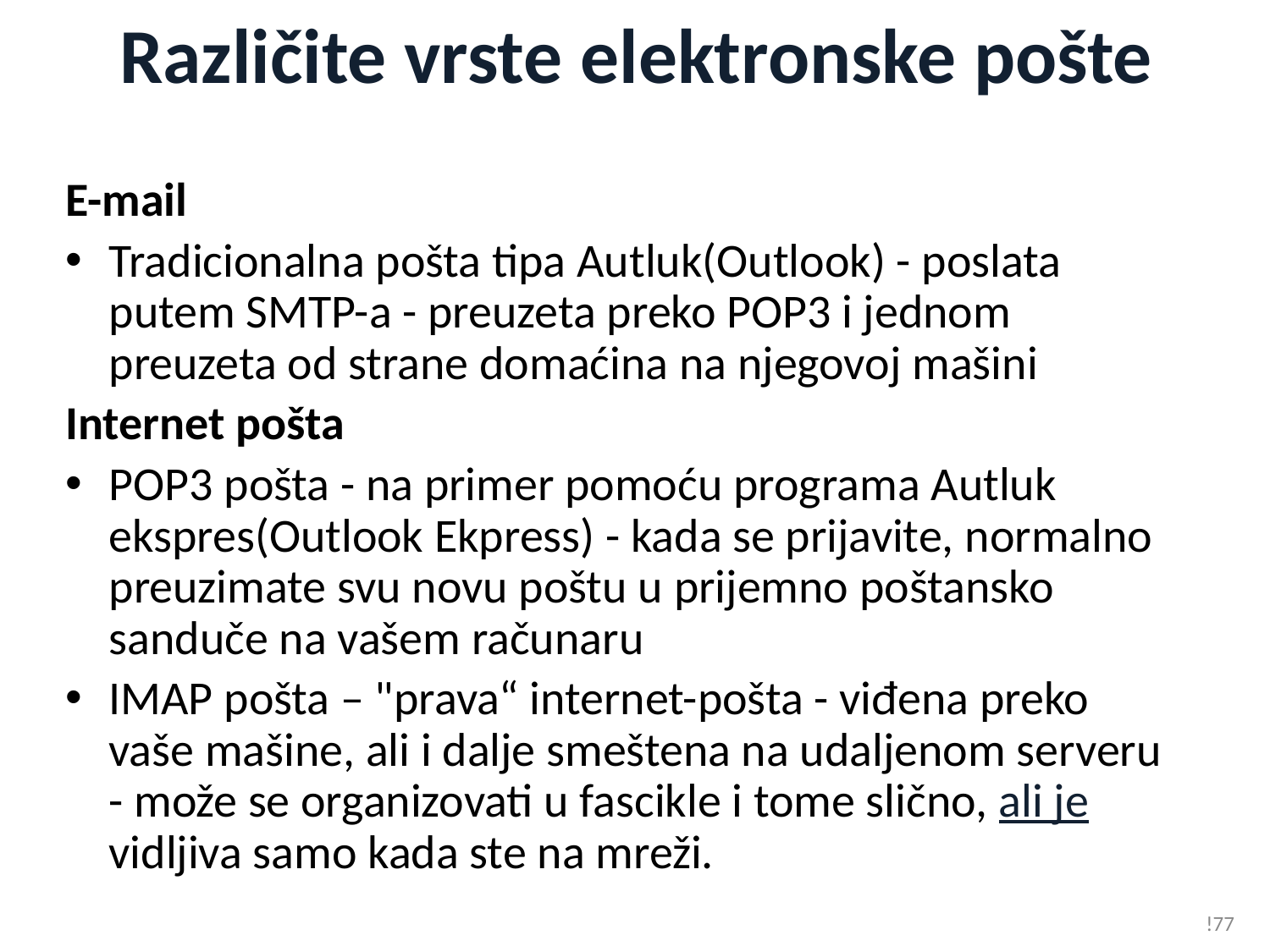

# Različite vrste elektronske pošte
E-mail
Tradicionalna pošta tipa Autluk(Outlook) - poslata putem SMTP-a - preuzeta preko POP3 i jednom preuzeta od strane domaćina na njegovoj mašini
Internet pošta
POP3 pošta - na primer pomoću programa Autluk ekspres(Outlook Ekpress) - kada se prijavite, normalno preuzimate svu novu poštu u prijemno poštansko sanduče na vašem računaru
IMAP pošta – "prava“ internet-pošta - viđena preko vaše mašine, ali i dalje smeštena na udaljenom serveru - može se organizovati u fascikle i tome slično, ali je vidljiva samo kada ste na mreži.
!77